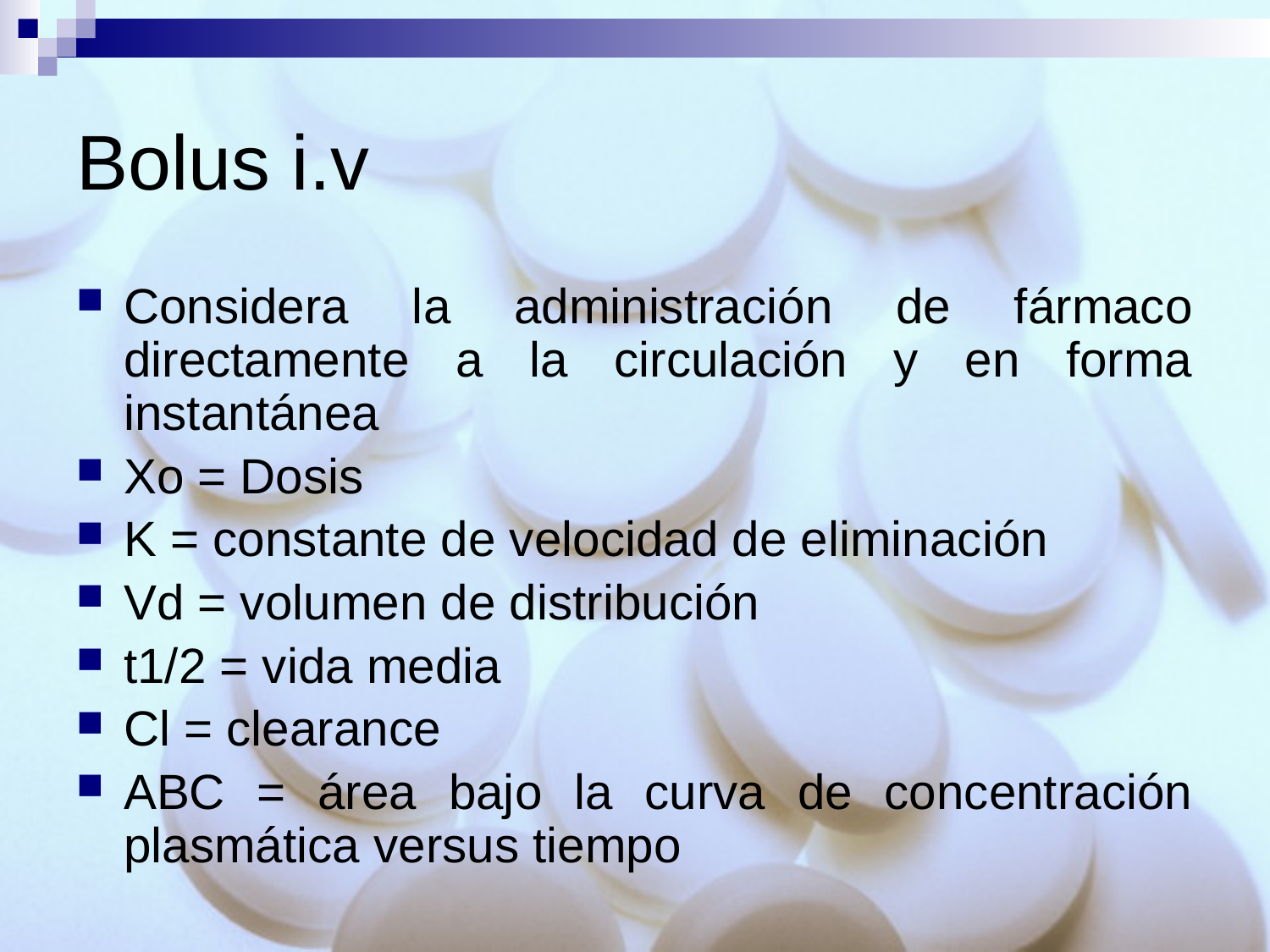

# Bolus i.v
Considera la administración de fármaco directamente a la circulación y en forma instantánea
Xo = Dosis
K = constante de velocidad de eliminación
Vd = volumen de distribución
t1/2 = vida media
Cl = clearance
ABC = área bajo la curva de concentración plasmática versus tiempo